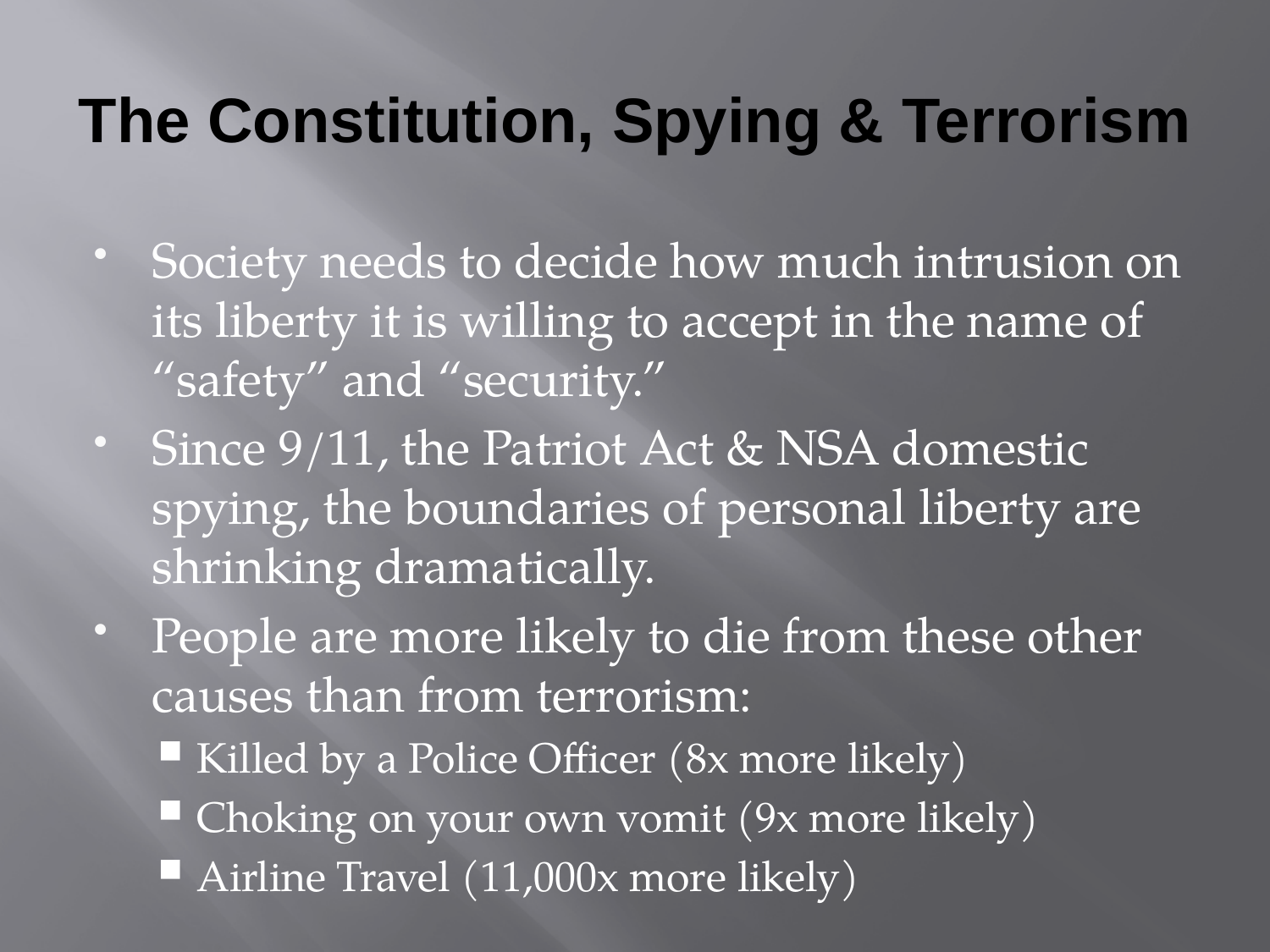

# The Constitution, Spying & Terrorism
Society needs to decide how much intrusion on its liberty it is willing to accept in the name of “safety” and “security.”
Since 9/11, the Patriot Act & NSA domestic spying, the boundaries of personal liberty are shrinking dramatically.
People are more likely to die from these other causes than from terrorism:
Killed by a Police Officer (8x more likely)
Choking on your own vomit (9x more likely)
Airline Travel (11,000x more likely)